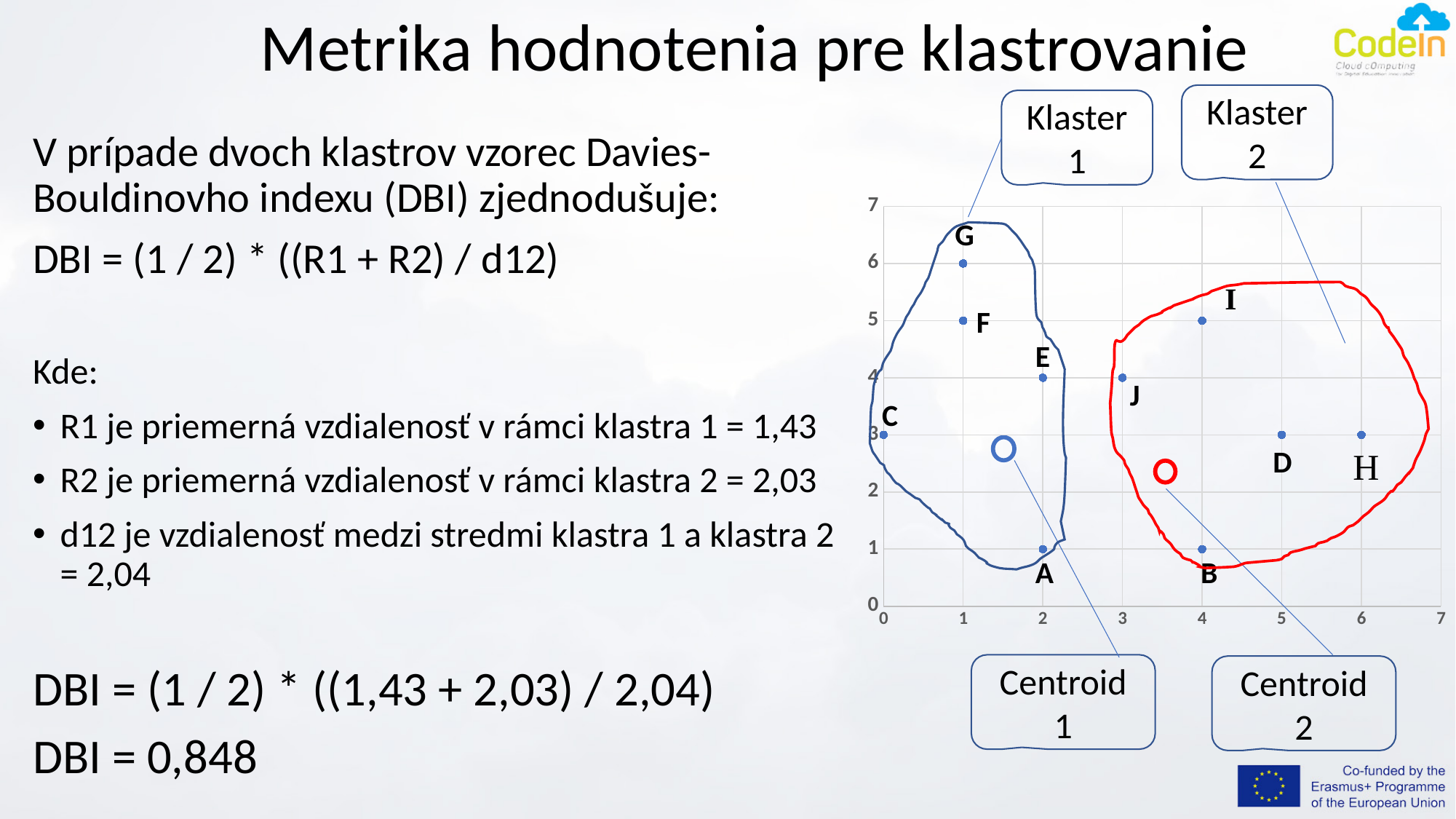

# Metrika hodnotenia pre klastrovanie
Klaster 2
Klaster 1
V prípade dvoch klastrov vzorec Davies-Bouldinovho indexu (DBI) zjednodušuje:
DBI = (1 / 2) * ((R1 + R2) / d12)

Kde:
R1 je priemerná vzdialenosť v rámci klastra 1 = 1,43
R2 je priemerná vzdialenosť v rámci klastra 2 = 2,03
d12 je vzdialenosť medzi stredmi klastra 1 a klastra 2 = 2,04

DBI = (1 / 2) * ((1,43 + 2,03) / 2,04)
DBI = 0,848

### Chart

| Category | Y |
|---|---|
G

F
E
J
C

D

B
A
Centroid 1
Centroid 2